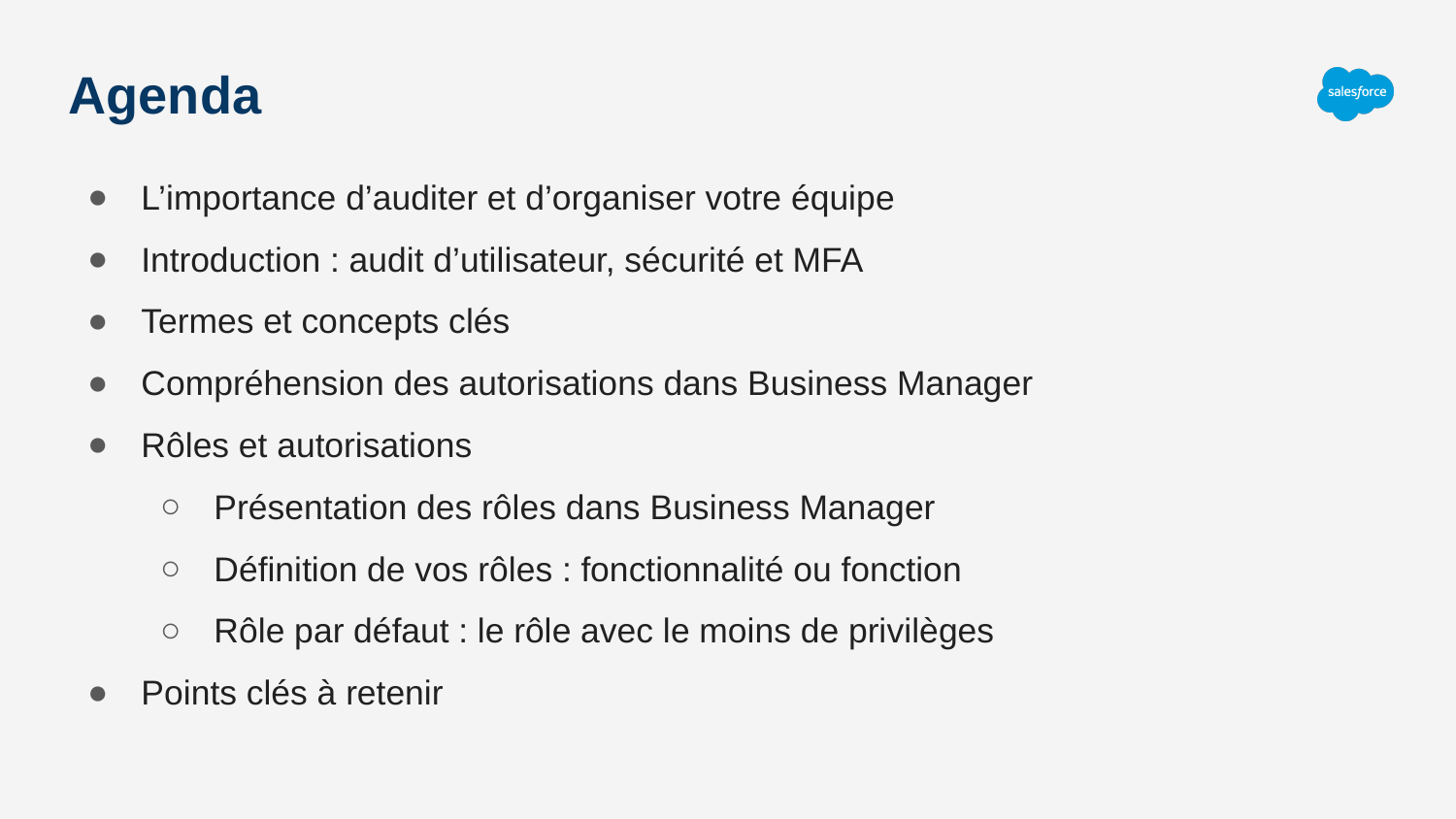

# Agenda
L’importance d’auditer et d’organiser votre équipe
Introduction : audit d’utilisateur, sécurité et MFA
Termes et concepts clés
Compréhension des autorisations dans Business Manager
Rôles et autorisations
Présentation des rôles dans Business Manager
Définition de vos rôles : fonctionnalité ou fonction
Rôle par défaut : le rôle avec le moins de privilèges
Points clés à retenir